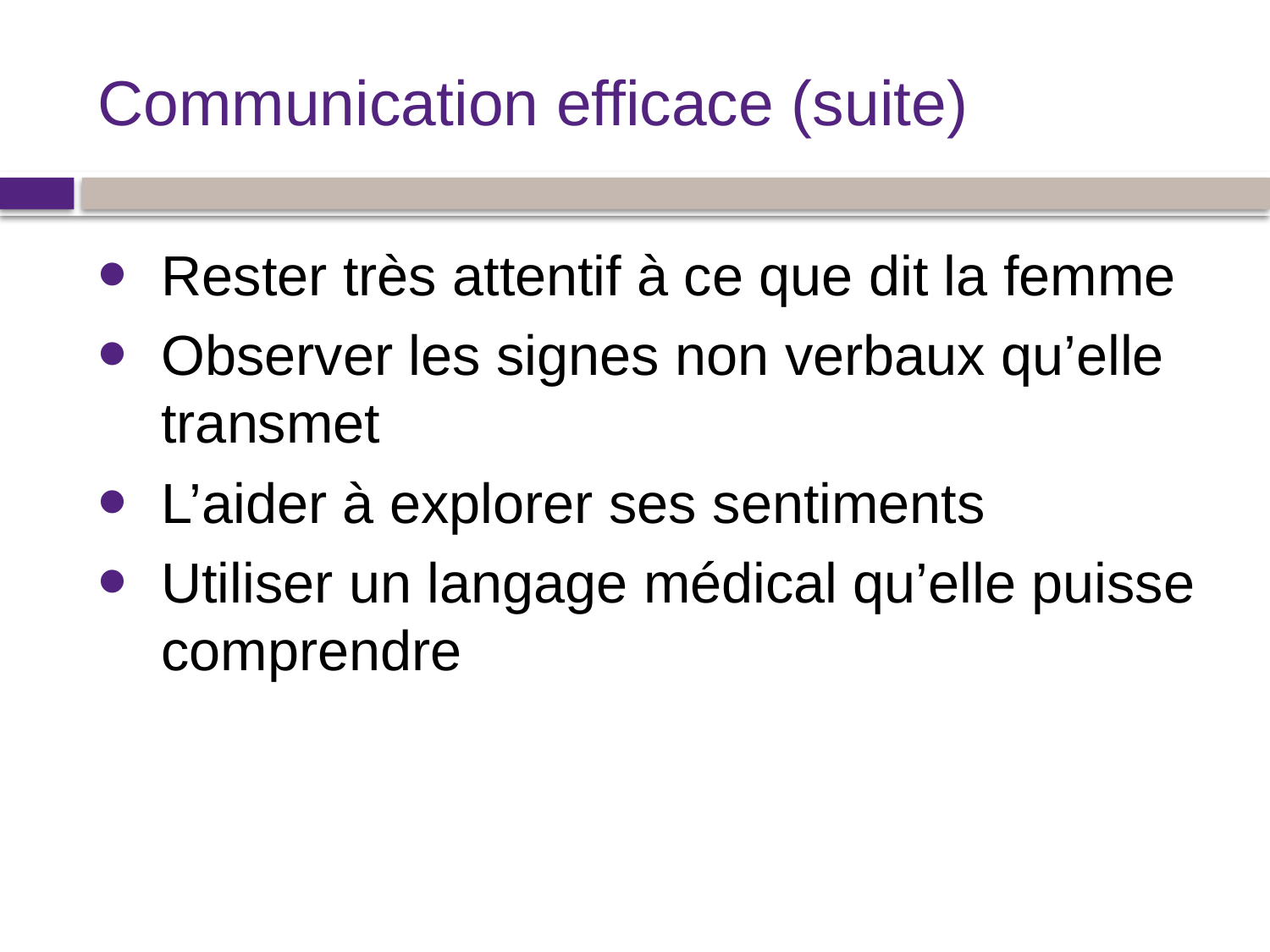

# Communication efficace (suite)
Rester très attentif à ce que dit la femme
Observer les signes non verbaux qu’elle transmet
L’aider à explorer ses sentiments
Utiliser un langage médical qu’elle puisse comprendre